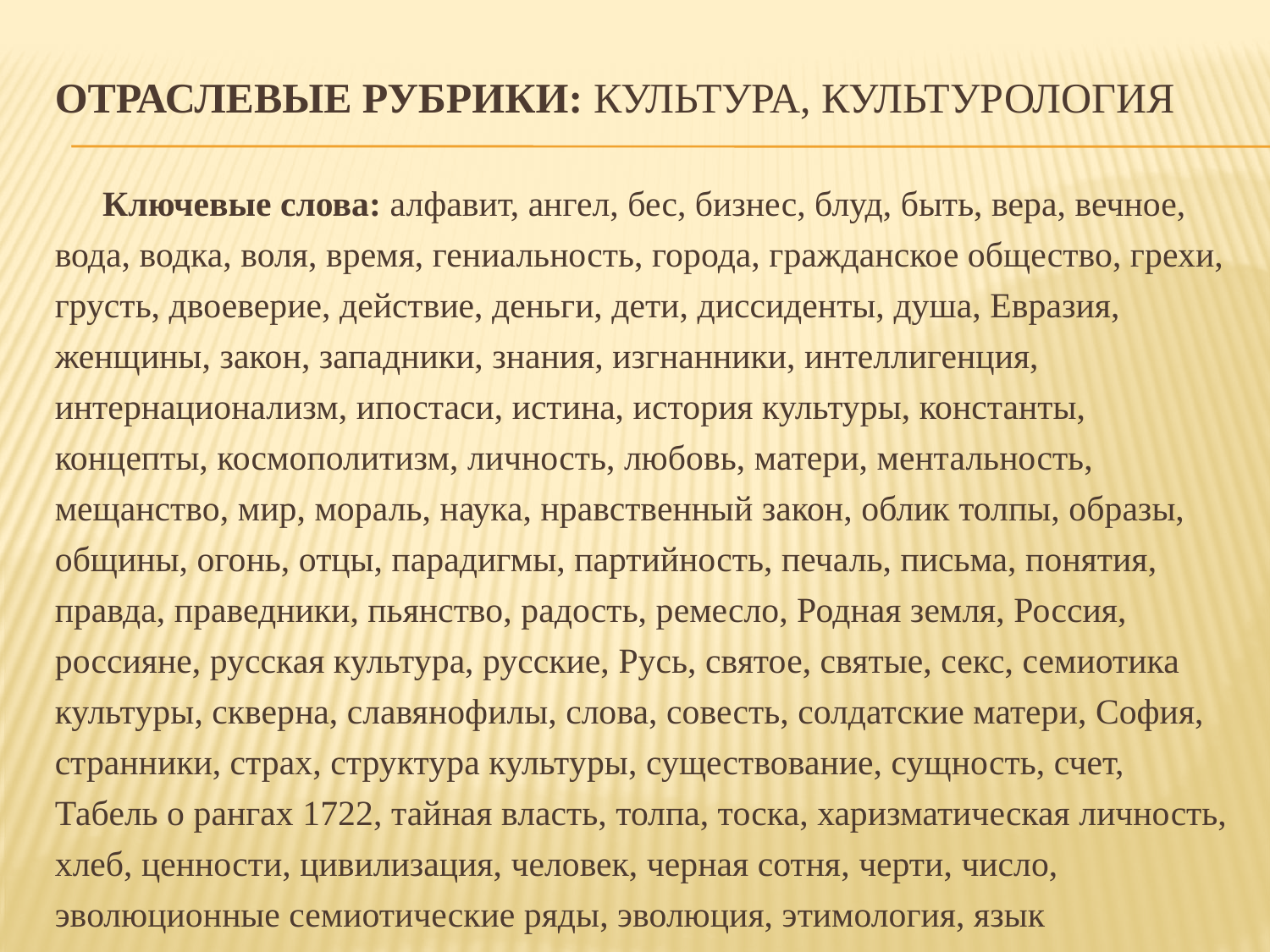

# Отраслевые рубрики: культура, культурология
Ключевые слова: алфавит, ангел, бес, бизнес, блуд, быть, вера, вечное, вода, водка, воля, время, гениальность, города, гражданское общество, грехи, грусть, двоеверие, действие, деньги, дети, диссиденты, душа, Евразия, женщины, закон, западники, знания, изгнанники, интеллигенция, интернационализм, ипостаси, истина, история культуры, константы, концепты, космополитизм, личность, любовь, матери, ментальность, мещанство, мир, мораль, наука, нравственный закон, облик толпы, образы, общины, огонь, отцы, парадигмы, партийность, печаль, письма, понятия, правда, праведники, пьянство, радость, ремесло, Родная земля, Россия, россияне, русская культура, русские, Русь, святое, святые, секс, семиотика культуры, скверна, славянофилы, слова, совесть, солдатские матери, София, странники, страх, структура культуры, существование, сущность, счет, Табель о рангах 1722, тайная власть, толпа, тоска, харизматическая личность, хлеб, ценности, цивилизация, человек, черная сотня, черти, число, эволюционные семиотические ряды, эволюция, этимология, язык